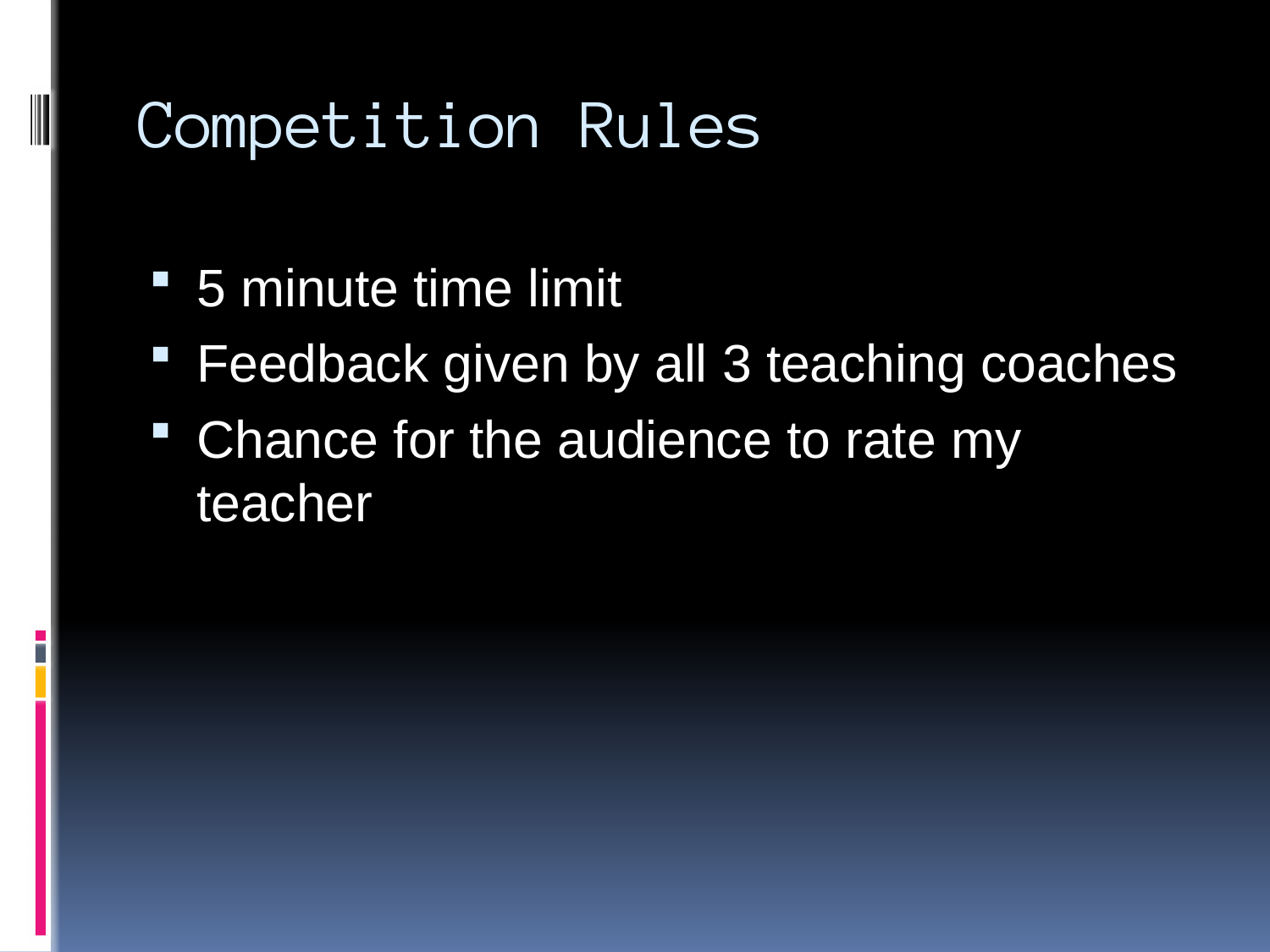

# Competition Rules
5 minute time limit
Feedback given by all 3 teaching coaches
Chance for the audience to rate my teacher